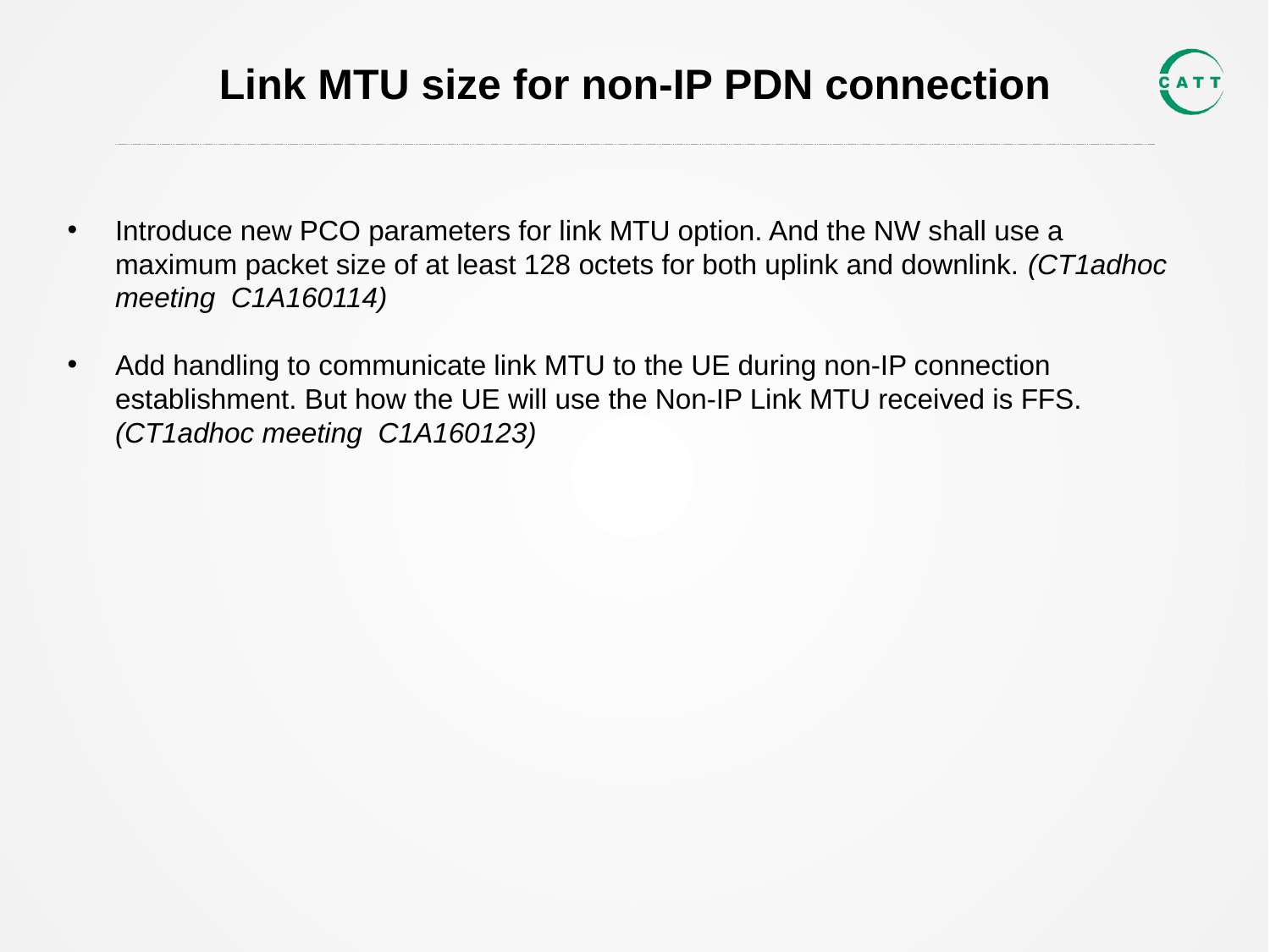

# Link MTU size for non-IP PDN connection
Introduce new PCO parameters for link MTU option. And the NW shall use a maximum packet size of at least 128 octets for both uplink and downlink. (CT1adhoc meeting  C1A160114)

Add handling to communicate link MTU to the UE during non-IP connection establishment. But how the UE will use the Non-IP Link MTU received is FFS. (CT1adhoc meeting  C1A160123)